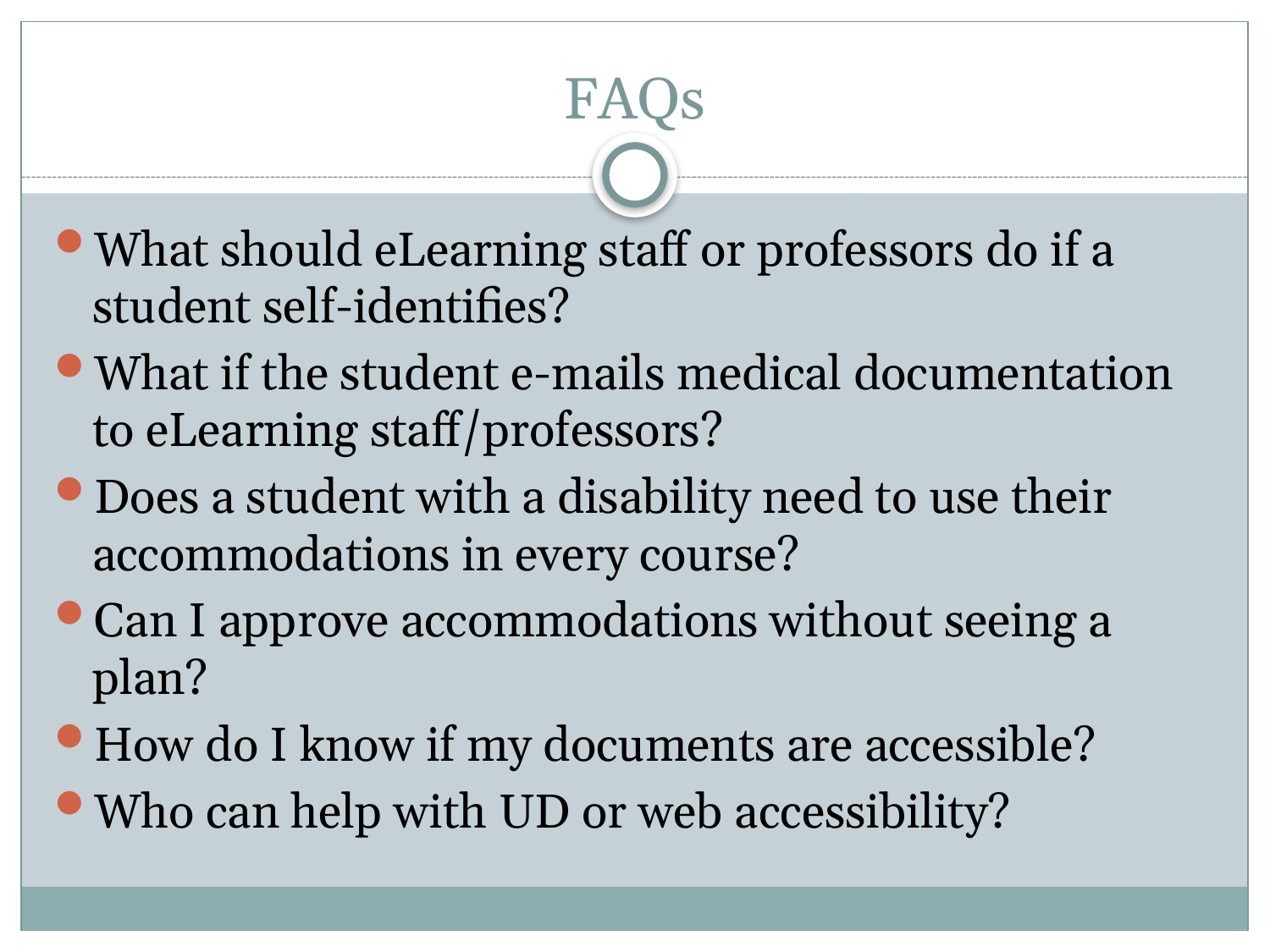

# FAQs
What should eLearning staff or professors do if a student self-identifies?
What if the student e-mails medical documentation to eLearning staff/professors?
Does a student with a disability need to use their accommodations in every course?
Can I approve accommodations without seeing a plan?
How do I know if my documents are accessible?
Who can help with UD or web accessibility?